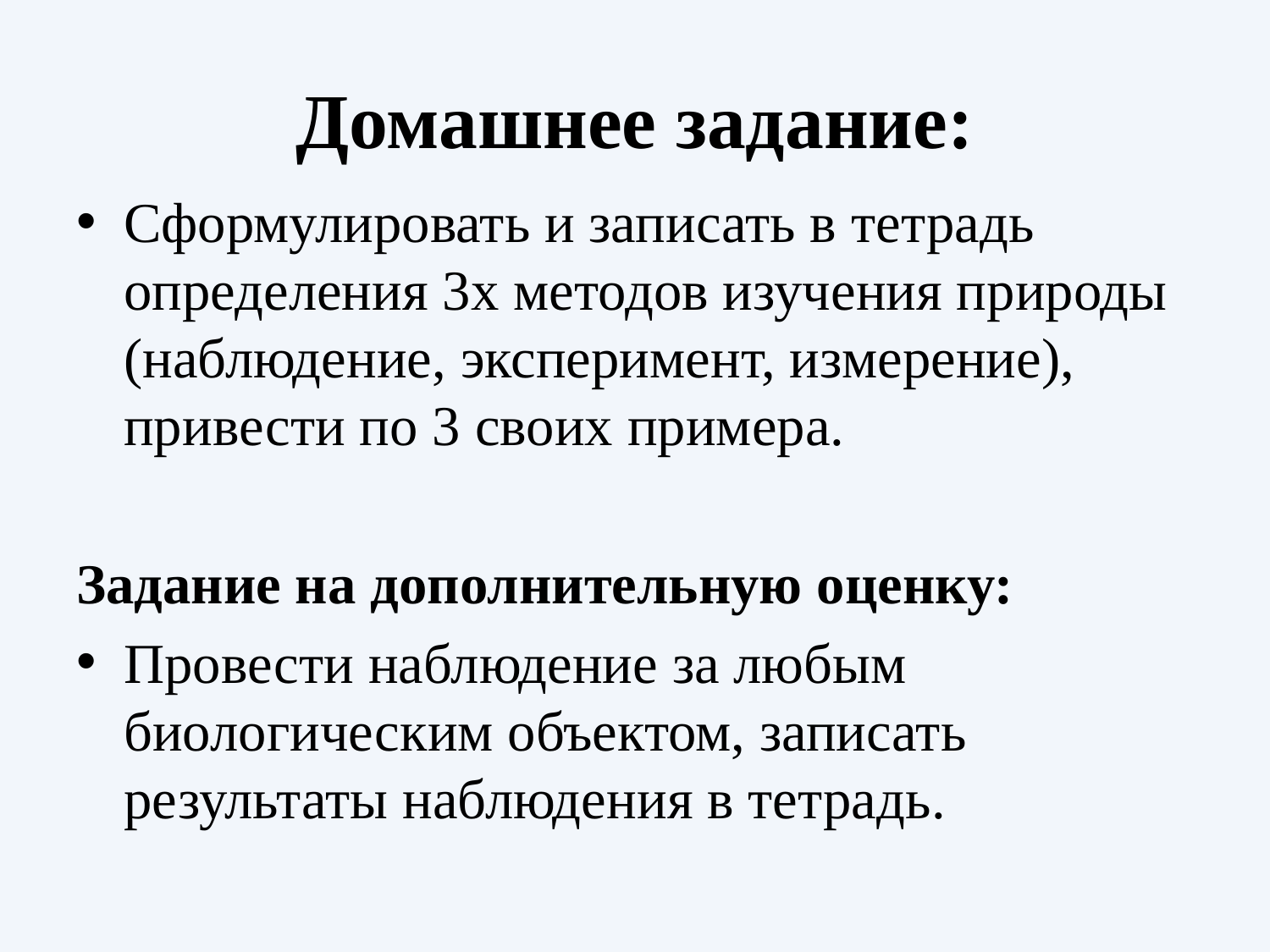

# Домашнее задание:
Сформулировать и записать в тетрадь определения 3х методов изучения природы (наблюдение, эксперимент, измерение), привести по 3 своих примера.

Задание на дополнительную оценку:
Провести наблюдение за любым биологическим объектом, записать результаты наблюдения в тетрадь.